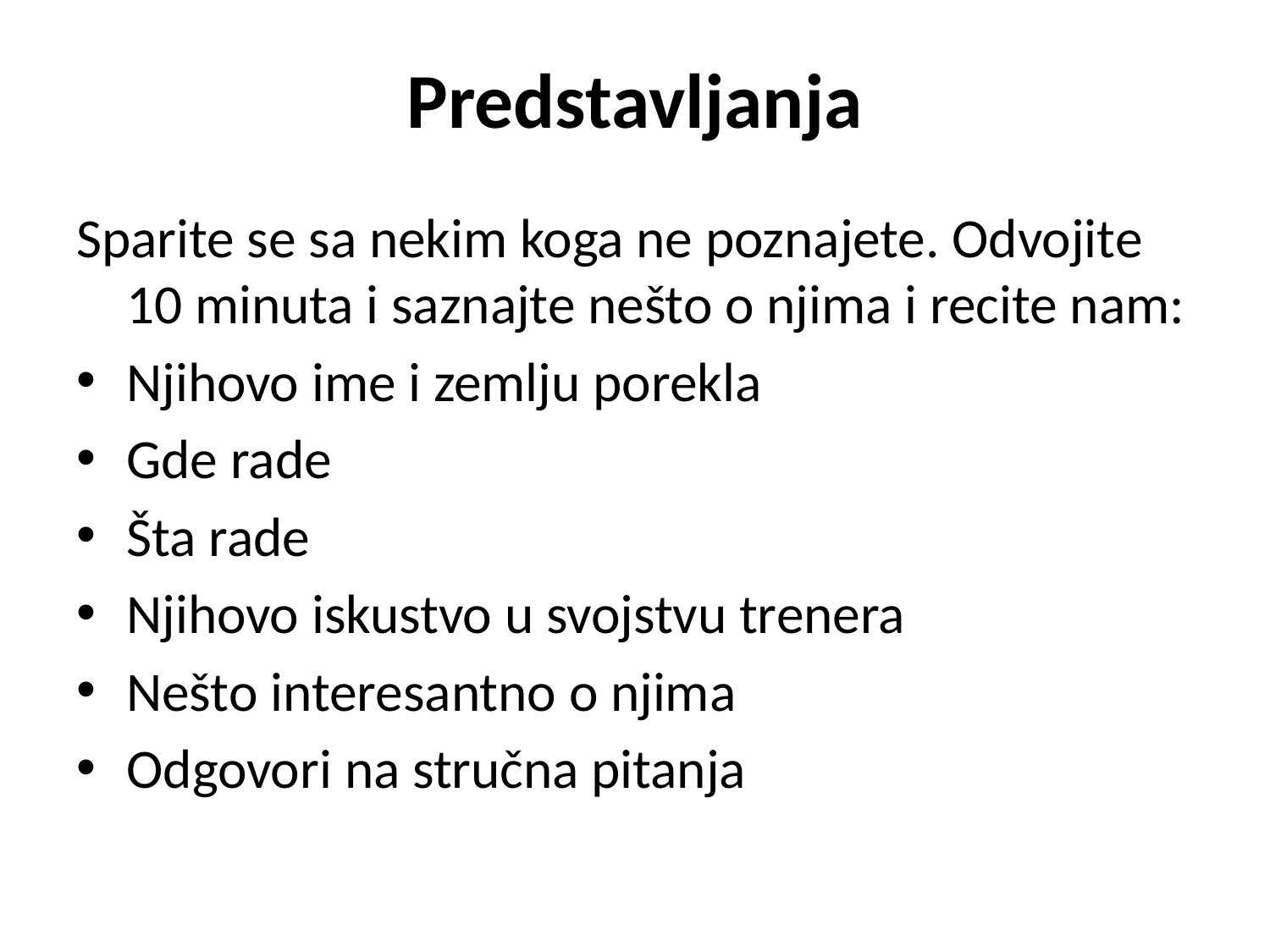

# Predstavljanja
Sparite se sa nekim koga ne poznajete. Odvojite 10 minuta i saznajte nešto o njima i recite nam:
Njihovo ime i zemlju porekla
Gde rade
Šta rade
Njihovo iskustvo u svojstvu trenera
Nešto interesantno o njima
Odgovori na stručna pitanja